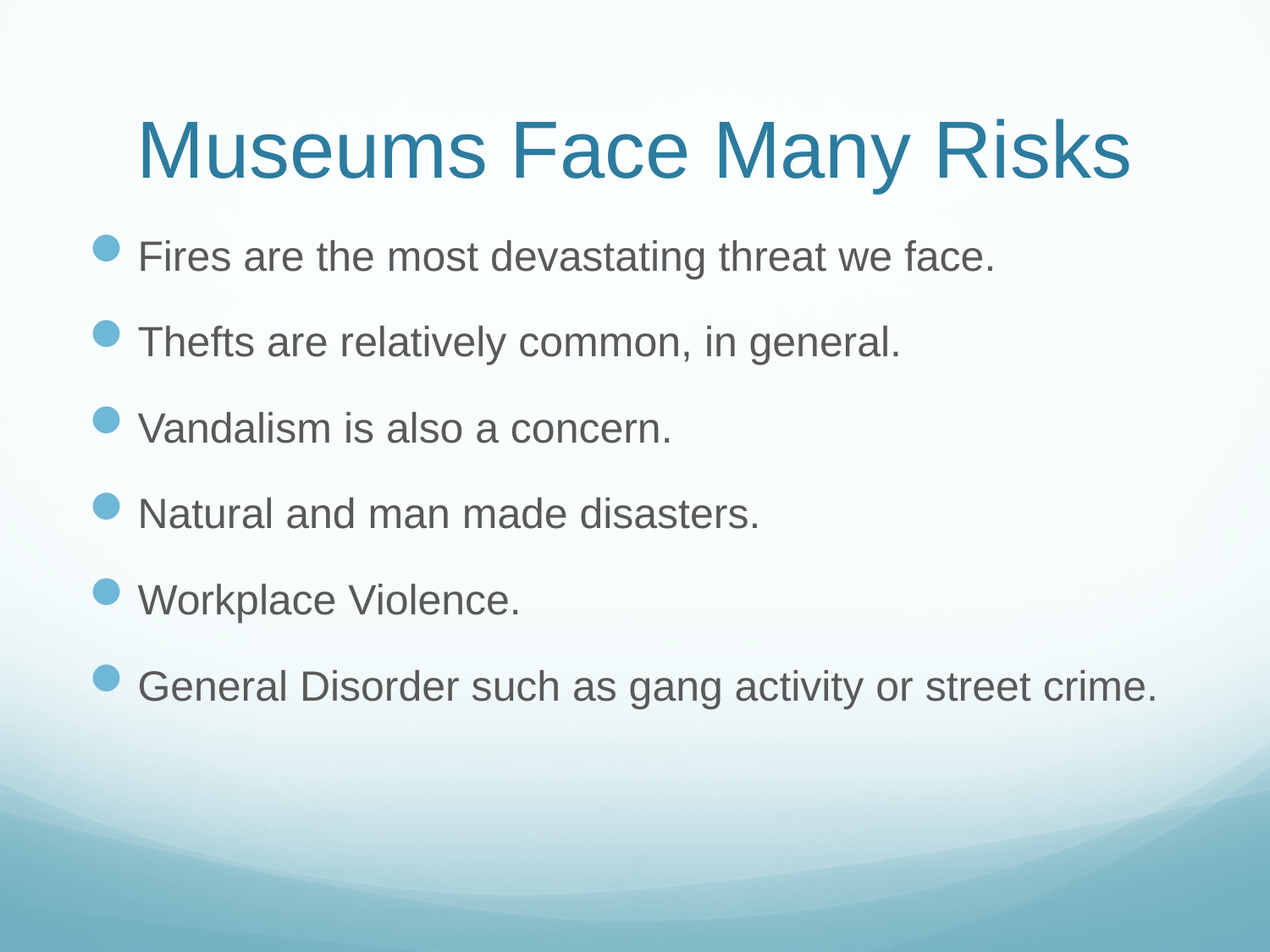

# Museums Face Many Risks
Fires are the most devastating threat we face.
Thefts are relatively common, in general.
Vandalism is also a concern.
Natural and man made disasters.
Workplace Violence.
General Disorder such as gang activity or street crime.